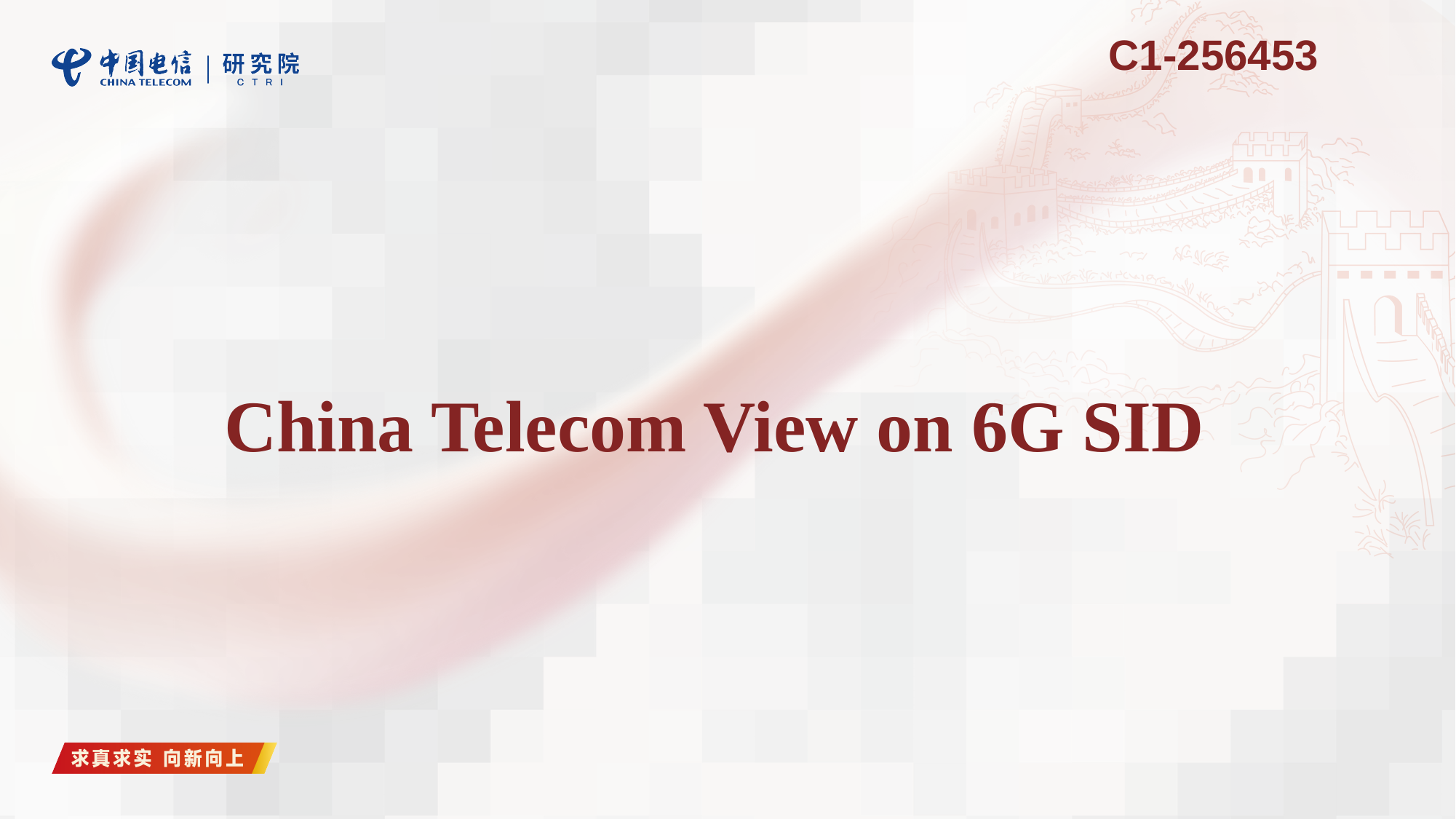

C1-256453
China Telecom View on 6G SID